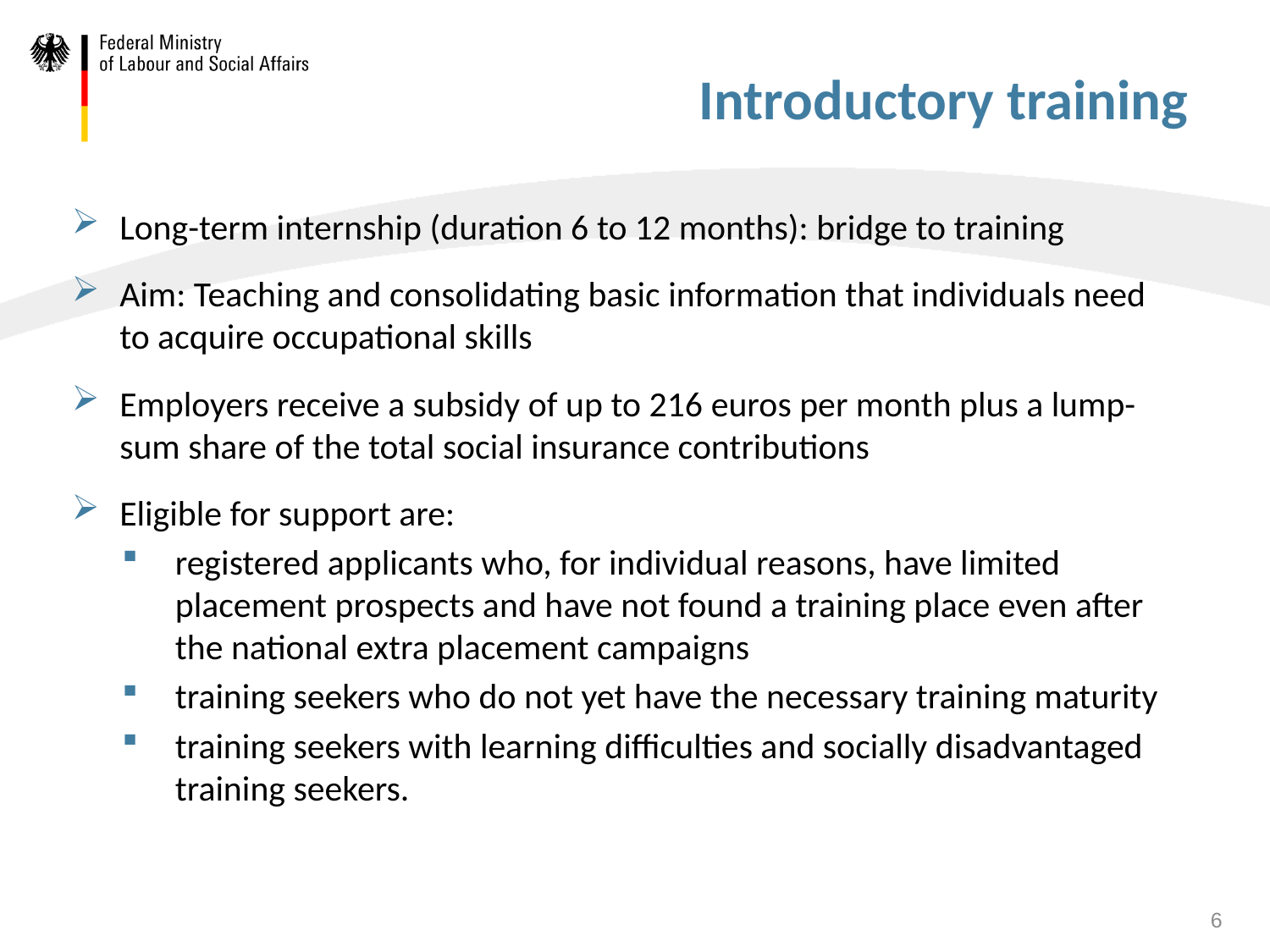

# Introductory training
Long-term internship (duration 6 to 12 months): bridge to training
Aim: Teaching and consolidating basic information that individuals need to acquire occupational skills
Employers receive a subsidy of up to 216 euros per month plus a lump-sum share of the total social insurance contributions
Eligible for support are:
registered applicants who, for individual reasons, have limited placement prospects and have not found a training place even after the national extra placement campaigns
training seekers who do not yet have the necessary training maturity
training seekers with learning difficulties and socially disadvantaged training seekers.
6